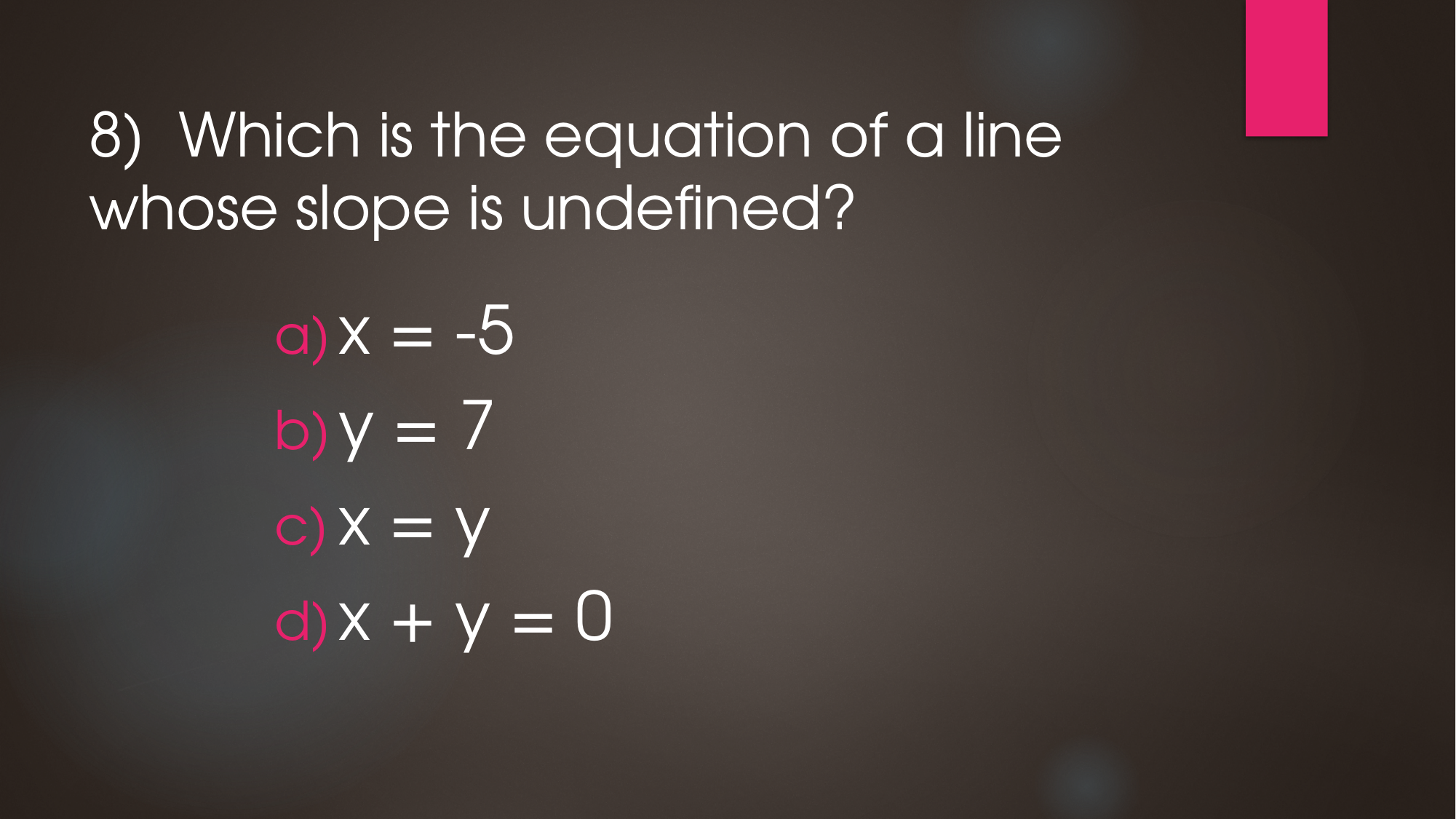

# 8)  Which is the equation of a line whose slope is undefined?
x = -5
y = 7
x = y
x + y = 0